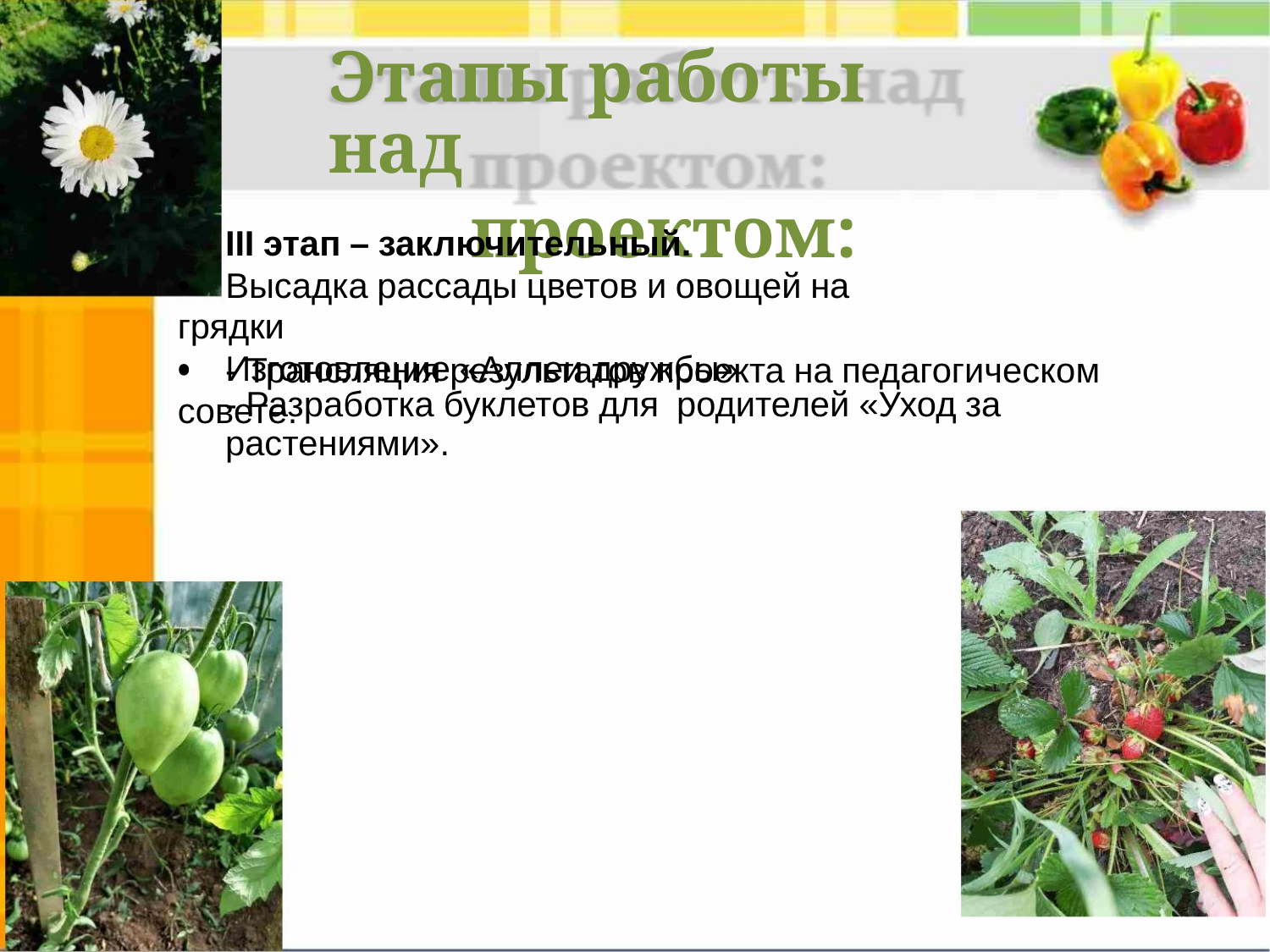

Этапы работы над
проектом:
III этап – заключительный.
• Высадка рассады цветов и овощей на грядки
• Изготовление «Аллеи дружбы»
• - Трансляция результатов проекта на педагогическом совете.
- Разработка буклетов для родителей «Уход за растениями».